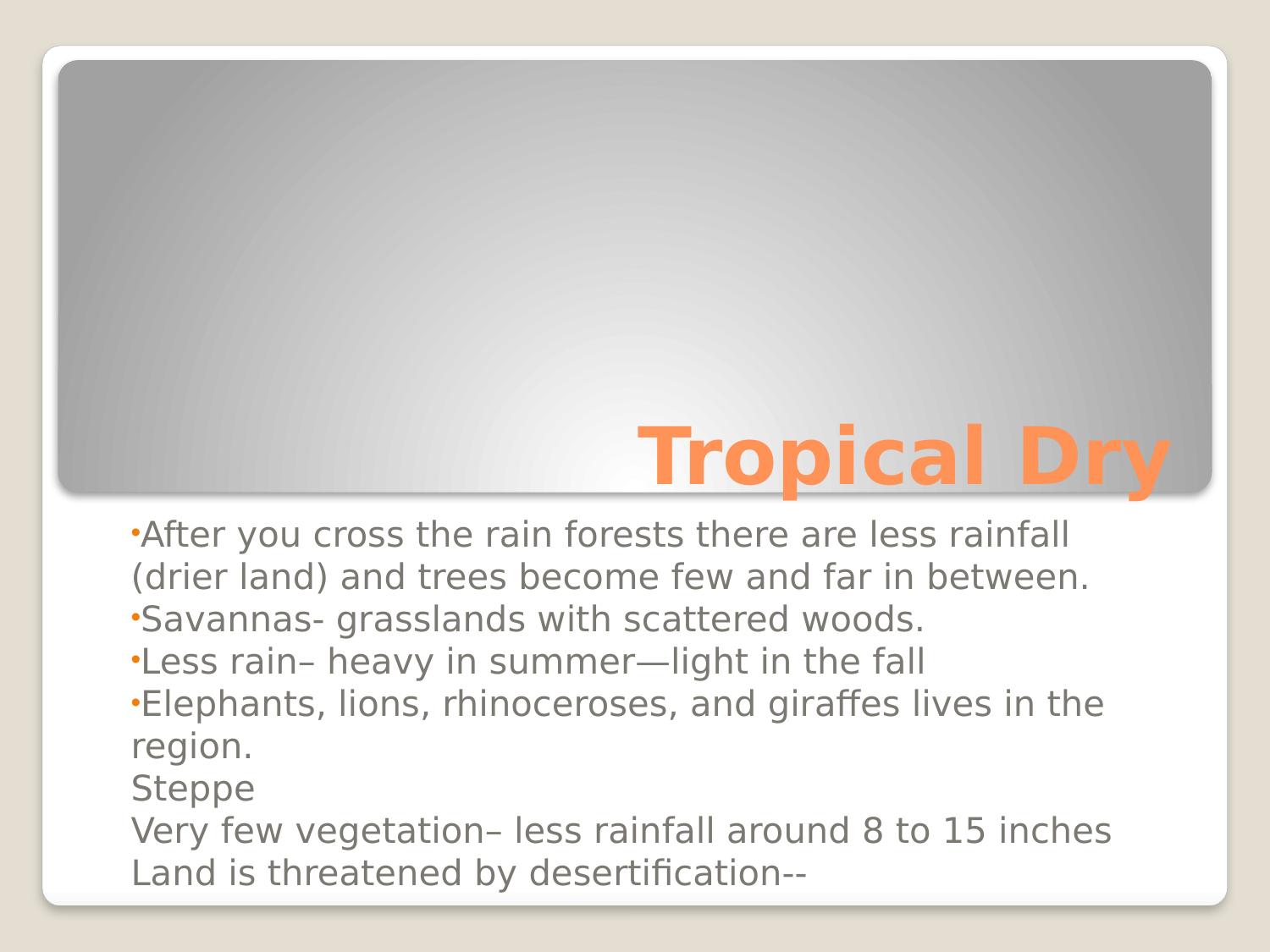

# Tropical Dry
After you cross the rain forests there are less rainfall (drier land) and trees become few and far in between.
Savannas- grasslands with scattered woods.
Less rain– heavy in summer—light in the fall
Elephants, lions, rhinoceroses, and giraffes lives in the region.
Steppe
Very few vegetation– less rainfall around 8 to 15 inches
Land is threatened by desertification--